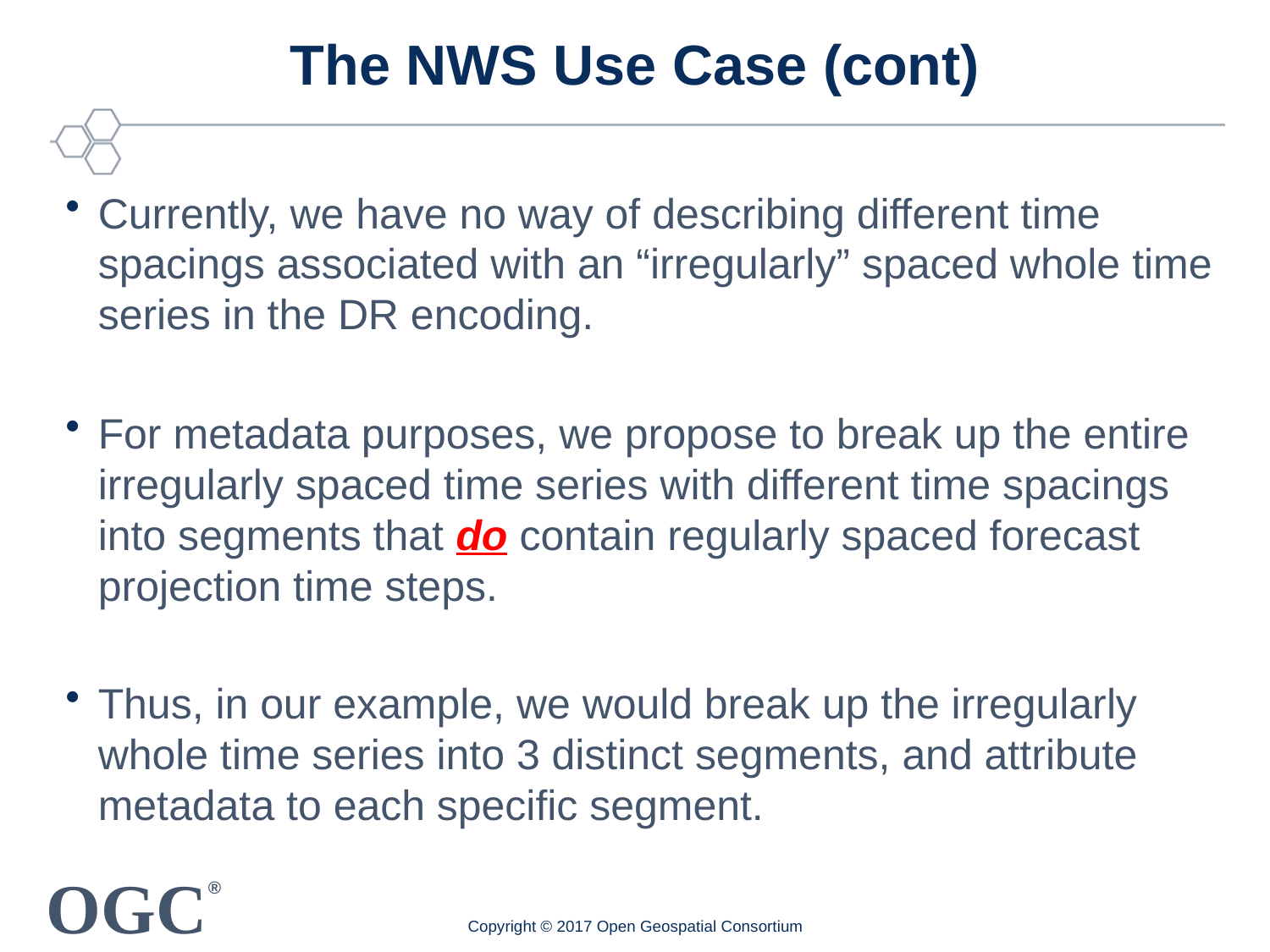

# The NWS Use Case (cont)
Currently, we have no way of describing different time spacings associated with an “irregularly” spaced whole time series in the DR encoding.

For metadata purposes, we propose to break up the entire irregularly spaced time series with different time spacings into segments that do contain regularly spaced forecast projection time steps.

Thus, in our example, we would break up the irregularly whole time series into 3 distinct segments, and attribute metadata to each specific segment.

Copyright © 2017 Open Geospatial Consortium